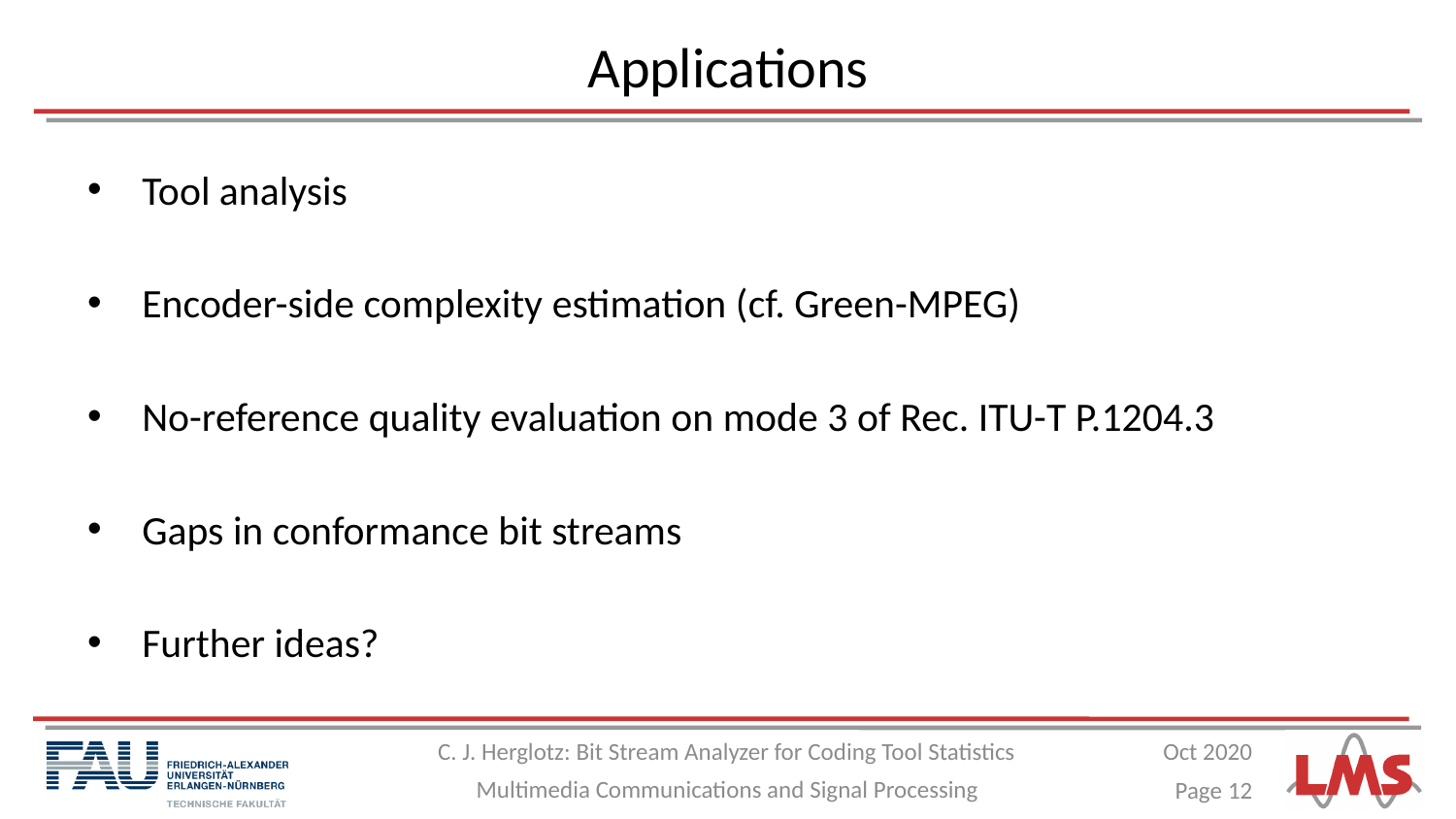

# Applications
Tool analysis

Encoder-side complexity estimation (cf. Green-MPEG)

No-reference quality evaluation on mode 3 of Rec. ITU-T P.1204.3

Gaps in conformance bit streams

Further ideas?